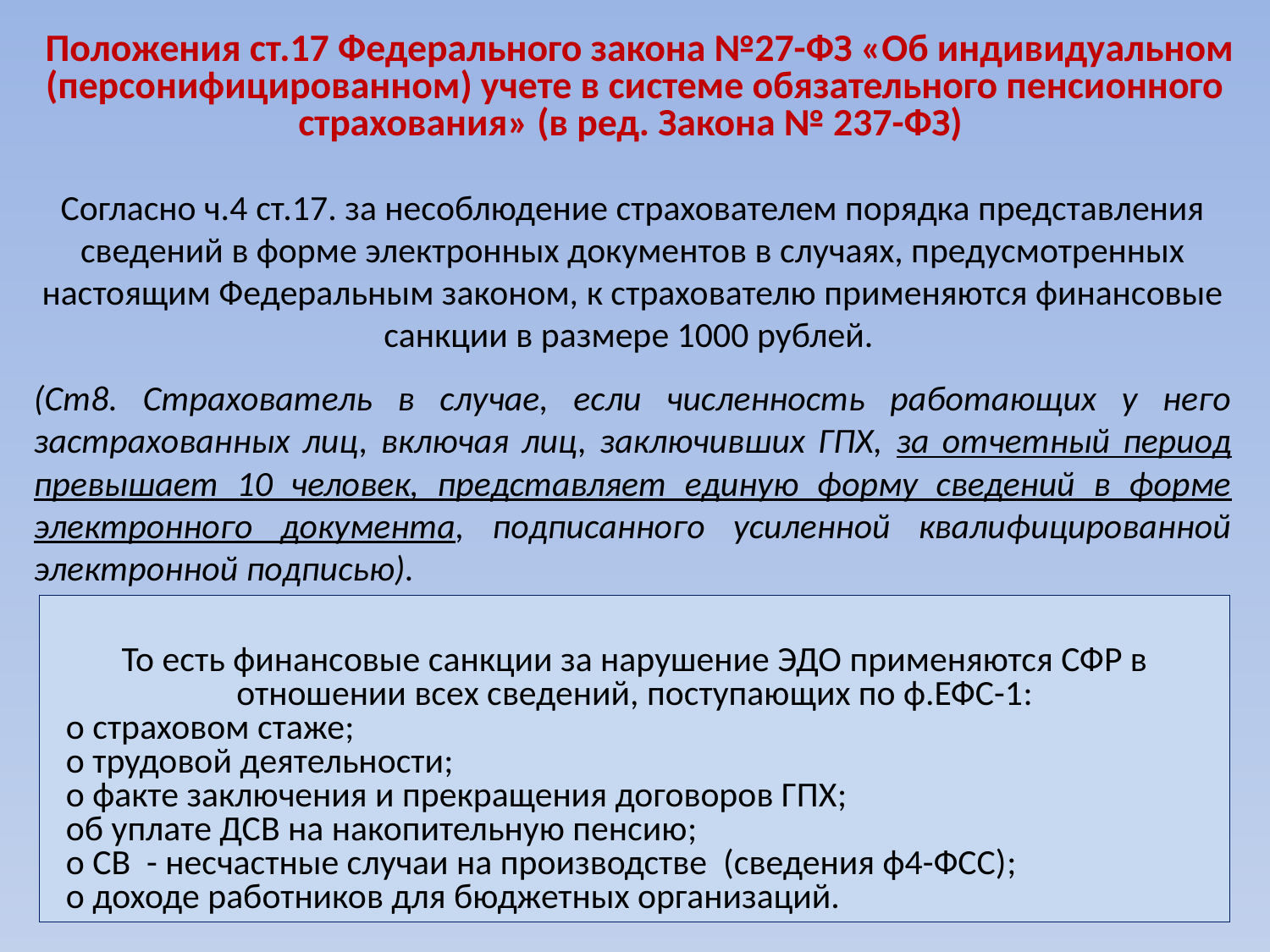

Положения ст.17 Федерального закона №27-ФЗ «Об индивидуальном (персонифицированном) учете в системе обязательного пенсионного страхования» (в ред. Закона № 237-ФЗ)
Согласно ч.4 ст.17. за несоблюдение страхователем порядка представления сведений в форме электронных документов в случаях, предусмотренных настоящим Федеральным законом, к страхователю применяются финансовые санкции в размере 1000 рублей.
(Ст8. Страхователь в случае, если численность работающих у него застрахованных лиц, включая лиц, заключивших ГПХ, за отчетный период превышает 10 человек, представляет единую форму сведений в форме электронного документа, подписанного усиленной квалифицированной электронной подписью).

То есть финансовые санкции за нарушение ЭДО применяются СФР в отношении всех сведений, поступающих по ф.ЕФС-1:
о страховом стаже;
о трудовой деятельности;
о факте заключения и прекращения договоров ГПХ;
об уплате ДСВ на накопительную пенсию;
о СВ  - несчастные случаи на производстве  (сведения ф4-ФСС);
о доходе работников для бюджетных организаций.
31